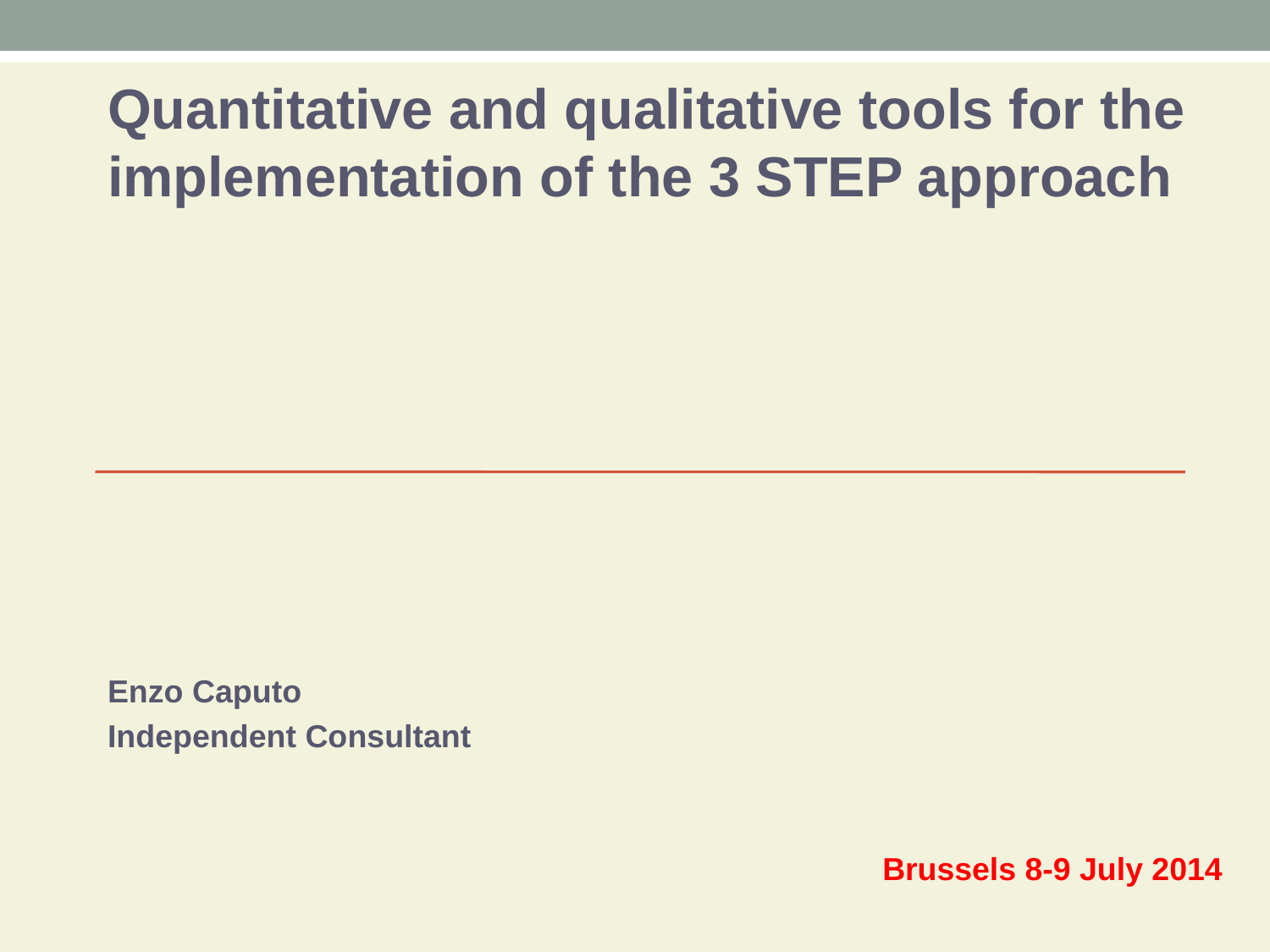

Quantitative and qualitative tools for the implementation of the 3 STEP approach
#

Enzo Caputo
Independent Consultant

Brussels 8-9 July 2014